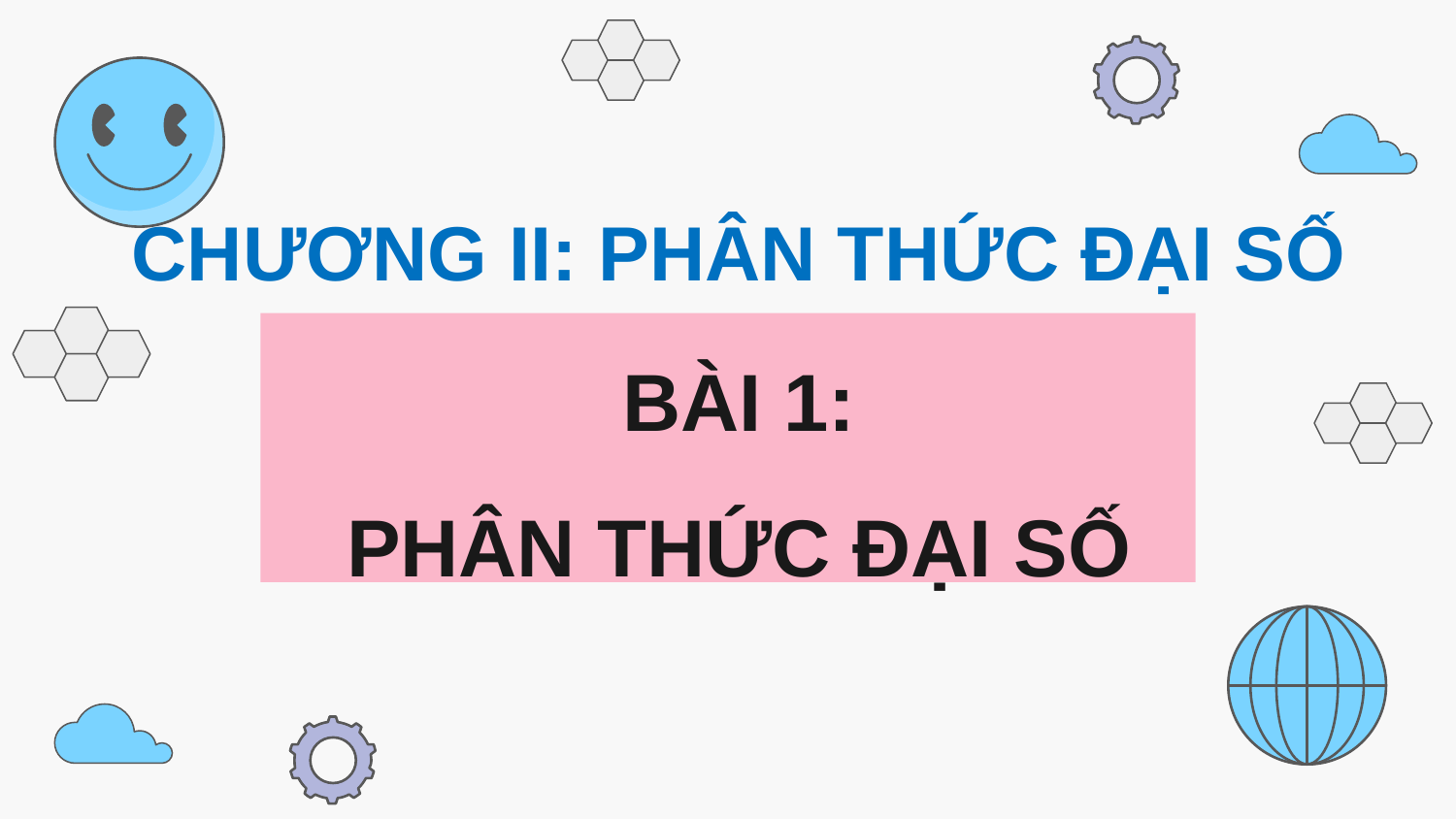

CHƯƠNG II: PHÂN THỨC ĐẠI SỐ
BÀI 1:
PHÂN THỨC ĐẠI SỐ